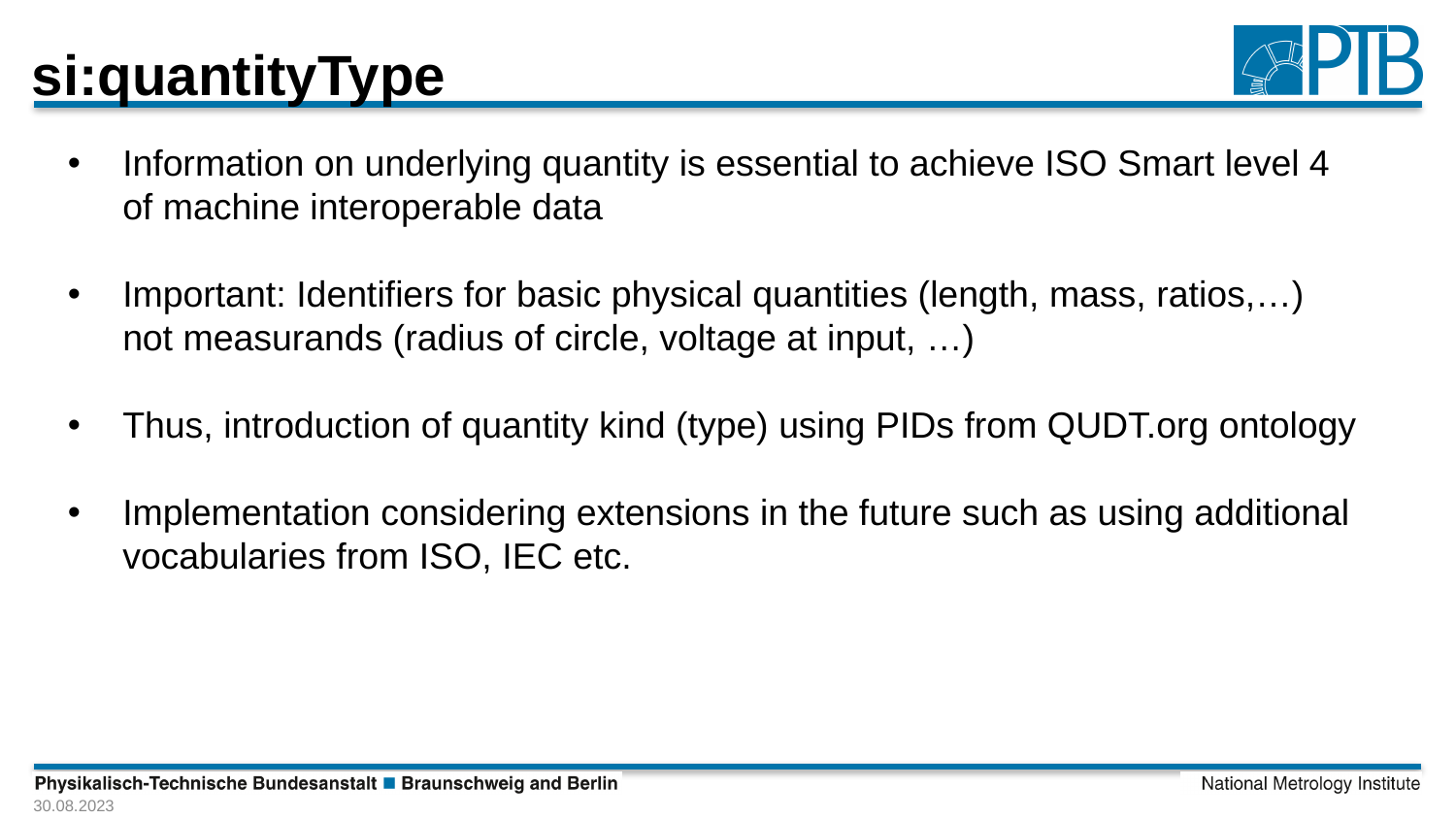

# si:quantityType
Information on underlying quantity is essential to achieve ISO Smart level 4 of machine interoperable data

Important: Identifiers for basic physical quantities (length, mass, ratios,…) not measurands (radius of circle, voltage at input, …)

Thus, introduction of quantity kind (type) using PIDs from QUDT.org ontology

Implementation considering extensions in the future such as using additional vocabularies from ISO, IEC etc.

30.08.2023